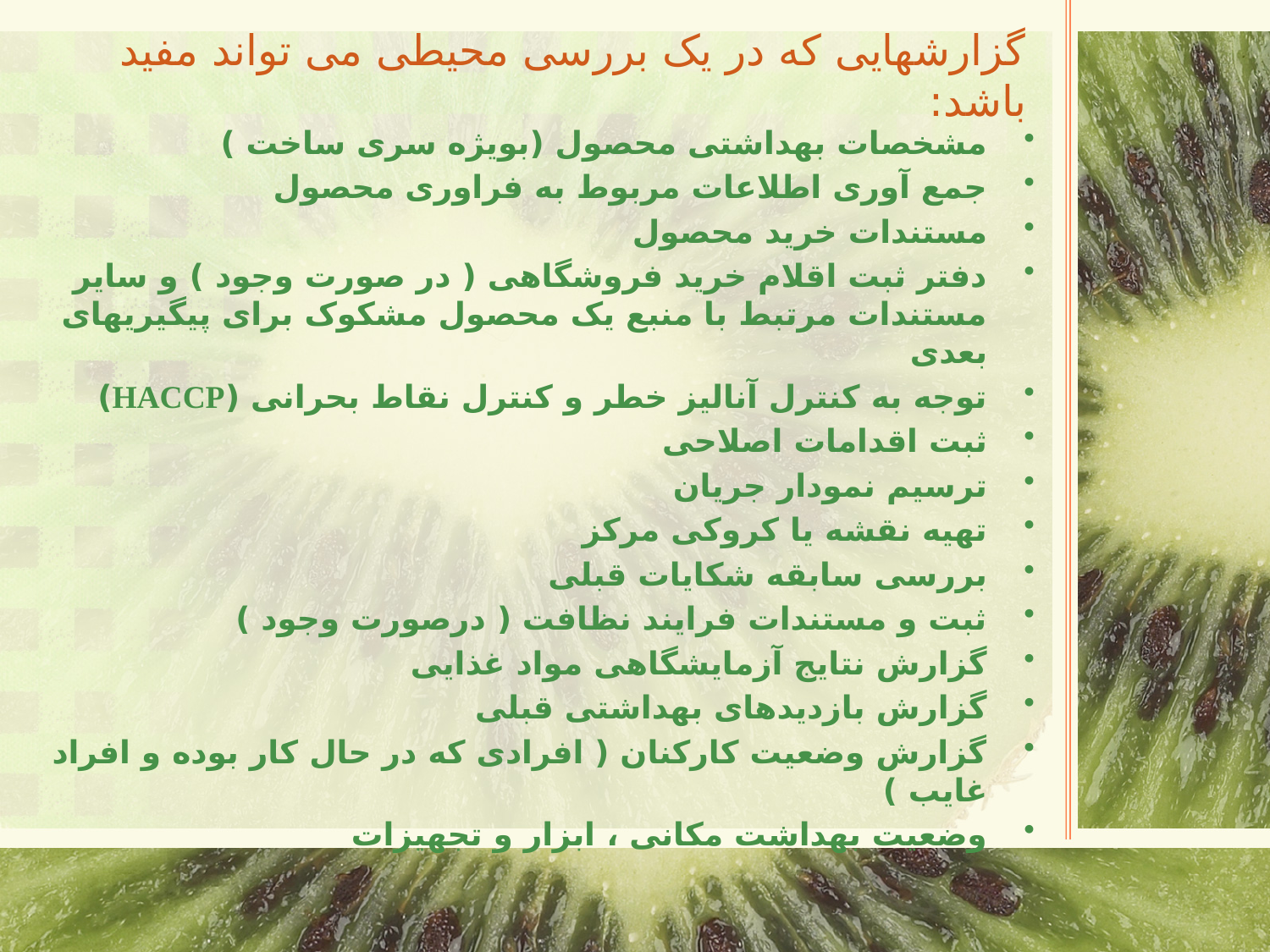

# گزارشهایی که در یک بررسی محیطی می تواند مفید باشد:
مشخصات بهداشتی محصول (بویژه سری ساخت )
جمع آوری اطلاعات مربوط به فراوری محصول
مستندات خرید محصول
دفتر ثبت اقلام خرید فروشگاهی ( در صورت وجود ) و سایر مستندات مرتبط با منبع یک محصول مشکوک برای پیگیریهای بعدی
توجه به کنترل آنالیز خطر و کنترل نقاط بحرانی (HACCP)
ثبت اقدامات اصلاحی
ترسیم نمودار جریان
تهیه نقشه یا کروکی مرکز
بررسی سابقه شکایات قبلی
ثبت و مستندات فرایند نظافت ( درصورت وجود )
گزارش نتایج آزمایشگاهی مواد غذایی
گزارش بازدیدهای بهداشتی قبلی
گزارش وضعیت کارکنان ( افرادی که در حال کار بوده و افراد غایب )
وضعیت بهداشت مکانی ، ابزار و تجهیزات